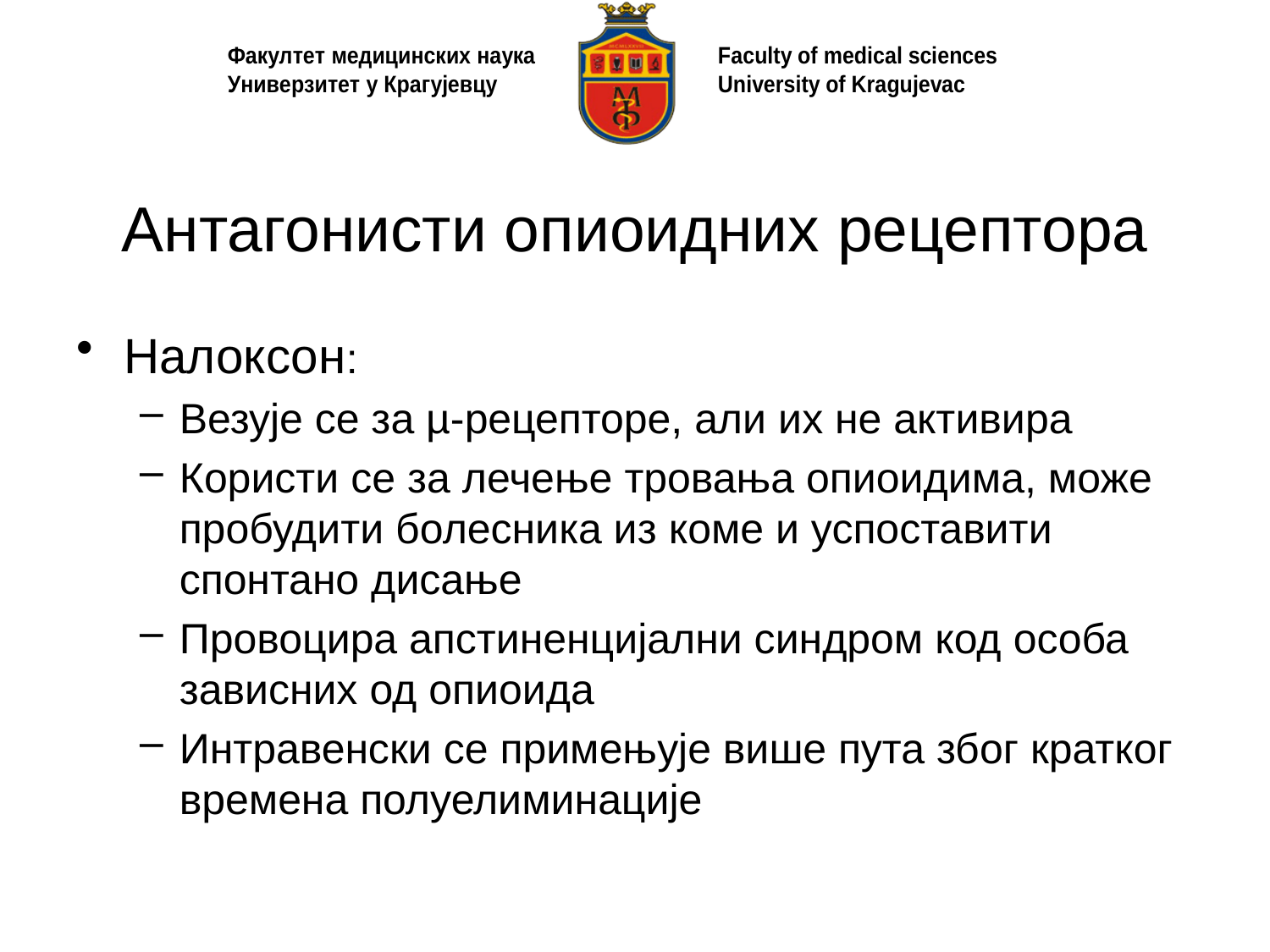

# Антагонисти опиоидних рецептора
Налоксон:
Везује се за µ-рецепторе, али их не активира
Користи се за лечење тровања опиоидима, може пробудити болесника из коме и успоставити спонтано дисање
Провоцира апстиненцијални синдром код особа зависних од опиоида
Интравенски се примењује више пута због кратког времена полуелиминације